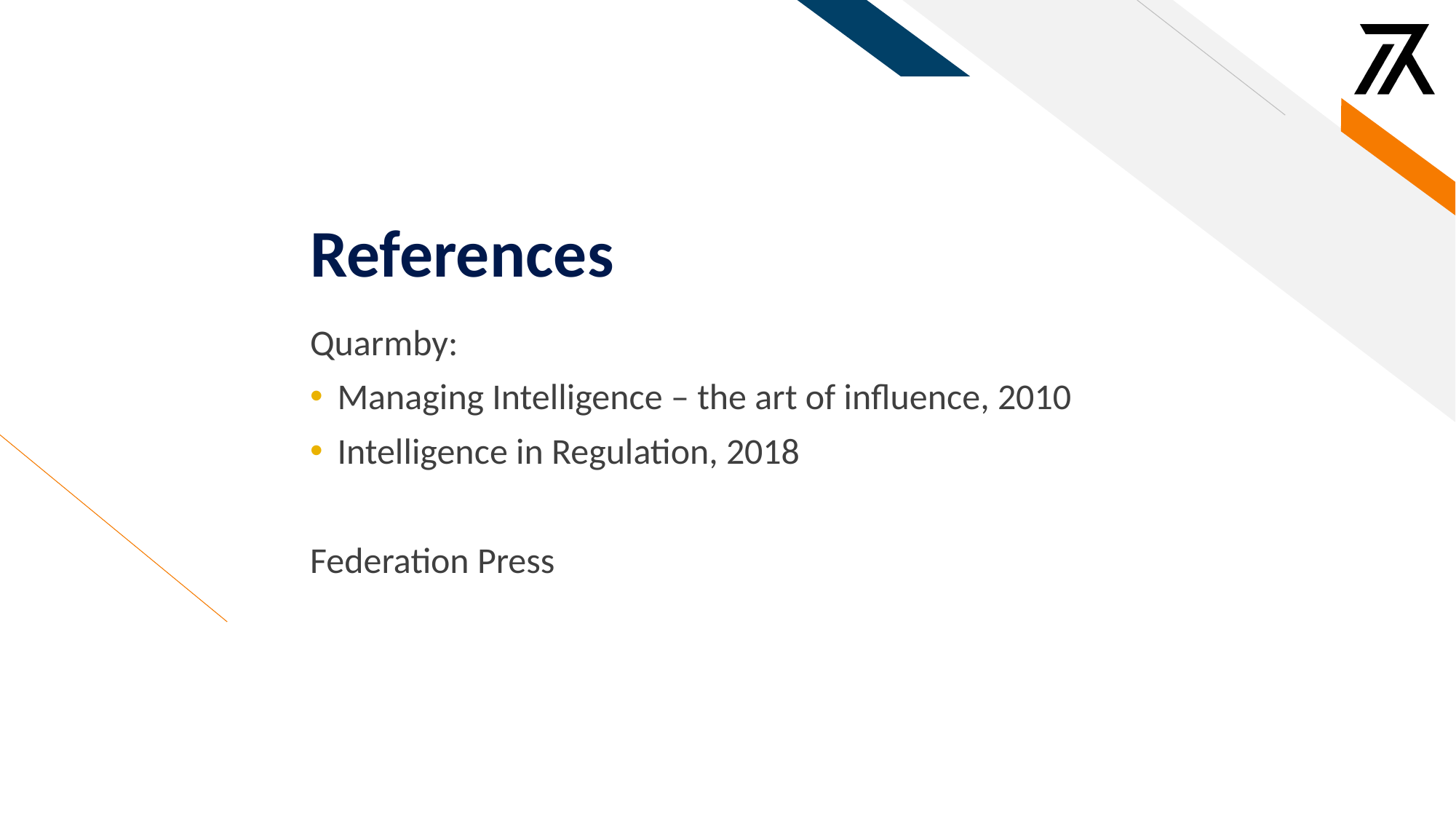

# References
Quarmby:
Managing Intelligence – the art of influence, 2010
Intelligence in Regulation, 2018

Federation Press